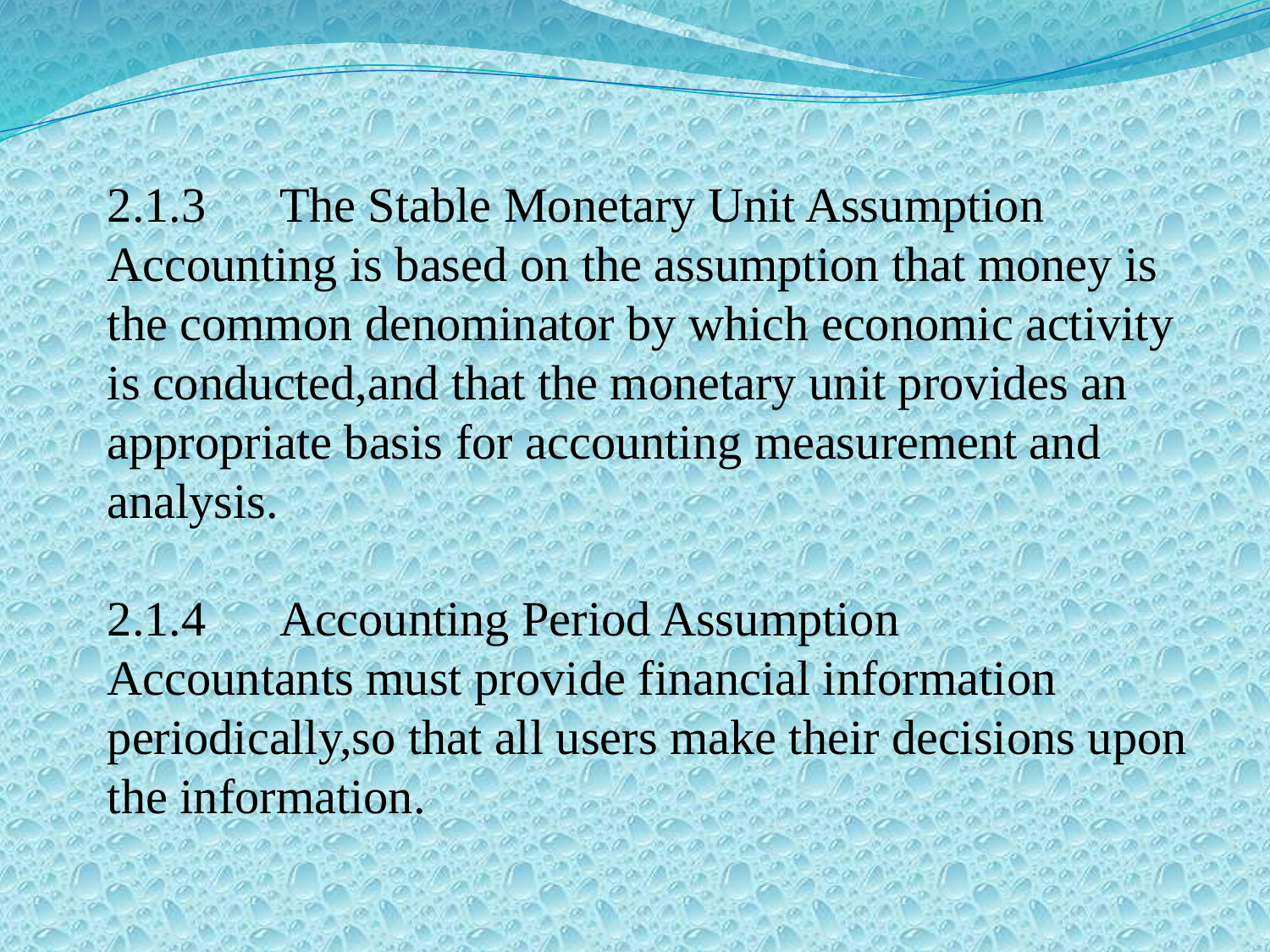

2.1.3　The Stable Monetary Unit Assumption
Accounting is based on the assumption that money is the common denominator by which economic activity is conducted,and that the monetary unit provides an appropriate basis for accounting measurement and analysis.

2.1.4　Accounting Period Assumption
Accountants must provide financial information periodically,so that all users make their decisions upon the information.